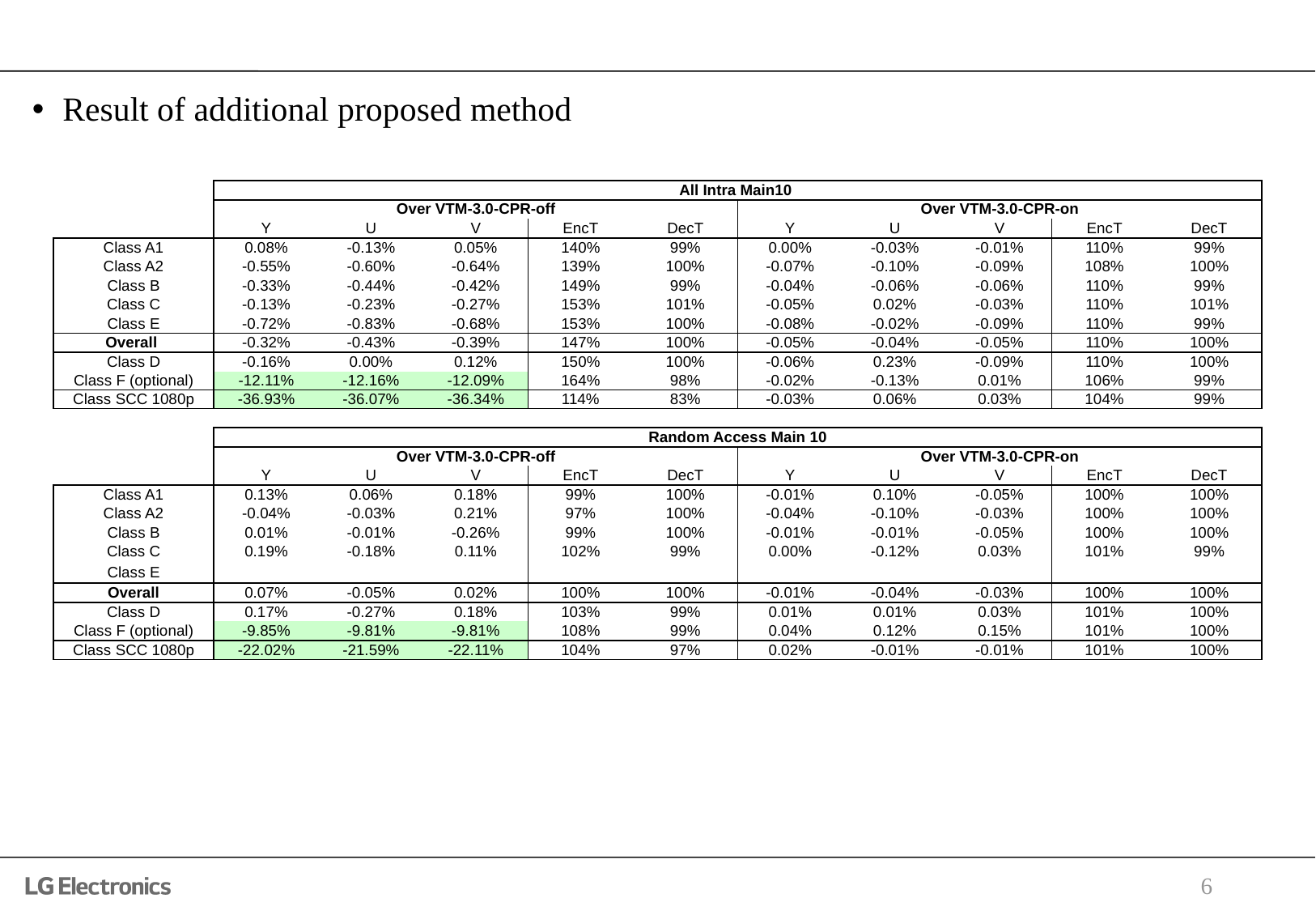

#
Result of additional proposed method
|  | All Intra Main10 |  |  |  |  |  |  |  |  |  |
| --- | --- | --- | --- | --- | --- | --- | --- | --- | --- | --- |
|  | Over VTM-3.0-CPR-off |  |  |  |  | Over VTM-3.0-CPR-on |  |  |  |  |
|  | Y | U | V | EncT | DecT | Y | U | V | EncT | DecT |
| Class A1 | 0.08% | -0.13% | 0.05% | 140% | 99% | 0.00% | -0.03% | -0.01% | 110% | 99% |
| Class A2 | -0.55% | -0.60% | -0.64% | 139% | 100% | -0.07% | -0.10% | -0.09% | 108% | 100% |
| Class B | -0.33% | -0.44% | -0.42% | 149% | 99% | -0.04% | -0.06% | -0.06% | 110% | 99% |
| Class C | -0.13% | -0.23% | -0.27% | 153% | 101% | -0.05% | 0.02% | -0.03% | 110% | 101% |
| Class E | -0.72% | -0.83% | -0.68% | 153% | 100% | -0.08% | -0.02% | -0.09% | 110% | 99% |
| Overall | -0.32% | -0.43% | -0.39% | 147% | 100% | -0.05% | -0.04% | -0.05% | 110% | 100% |
| Class D | -0.16% | 0.00% | 0.12% | 150% | 100% | -0.06% | 0.23% | -0.09% | 110% | 100% |
| Class F (optional) | -12.11% | -12.16% | -12.09% | 164% | 98% | -0.02% | -0.13% | 0.01% | 106% | 99% |
| Class SCC 1080p | -36.93% | -36.07% | -36.34% | 114% | 83% | -0.03% | 0.06% | 0.03% | 104% | 99% |
|  |  |  |  |  |  |  |  |  |  |  |
|  | Random Access Main 10 |  |  |  |  |  |  |  |  |  |
|  | Over VTM-3.0-CPR-off |  |  |  |  | Over VTM-3.0-CPR-on |  |  |  |  |
|  | Y | U | V | EncT | DecT | Y | U | V | EncT | DecT |
| Class A1 | 0.13% | 0.06% | 0.18% | 99% | 100% | -0.01% | 0.10% | -0.05% | 100% | 100% |
| Class A2 | -0.04% | -0.03% | 0.21% | 97% | 100% | -0.04% | -0.10% | -0.03% | 100% | 100% |
| Class B | 0.01% | -0.01% | -0.26% | 99% | 100% | -0.01% | -0.01% | -0.05% | 100% | 100% |
| Class C | 0.19% | -0.18% | 0.11% | 102% | 99% | 0.00% | -0.12% | 0.03% | 101% | 99% |
| Class E |  |  |  |  |  |  |  |  |  |  |
| Overall | 0.07% | -0.05% | 0.02% | 100% | 100% | -0.01% | -0.04% | -0.03% | 100% | 100% |
| Class D | 0.17% | -0.27% | 0.18% | 103% | 99% | 0.01% | 0.01% | 0.03% | 101% | 100% |
| Class F (optional) | -9.85% | -9.81% | -9.81% | 108% | 99% | 0.04% | 0.12% | 0.15% | 101% | 100% |
| Class SCC 1080p | -22.02% | -21.59% | -22.11% | 104% | 97% | 0.02% | -0.01% | -0.01% | 101% | 100% |
6